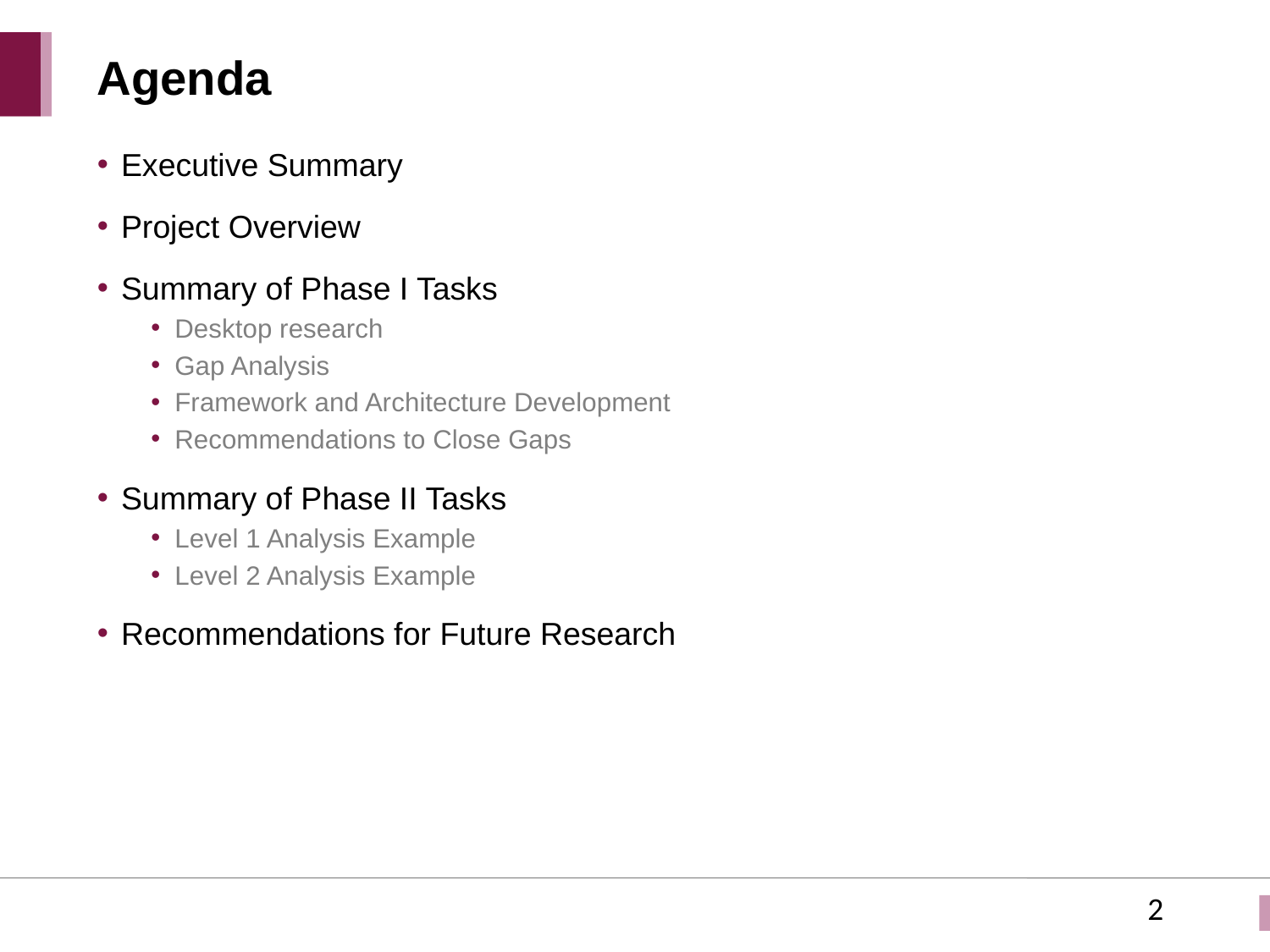

# Agenda
Executive Summary
Project Overview
Summary of Phase I Tasks
Desktop research
Gap Analysis
Framework and Architecture Development
Recommendations to Close Gaps
Summary of Phase II Tasks
Level 1 Analysis Example
Level 2 Analysis Example
Recommendations for Future Research
	2